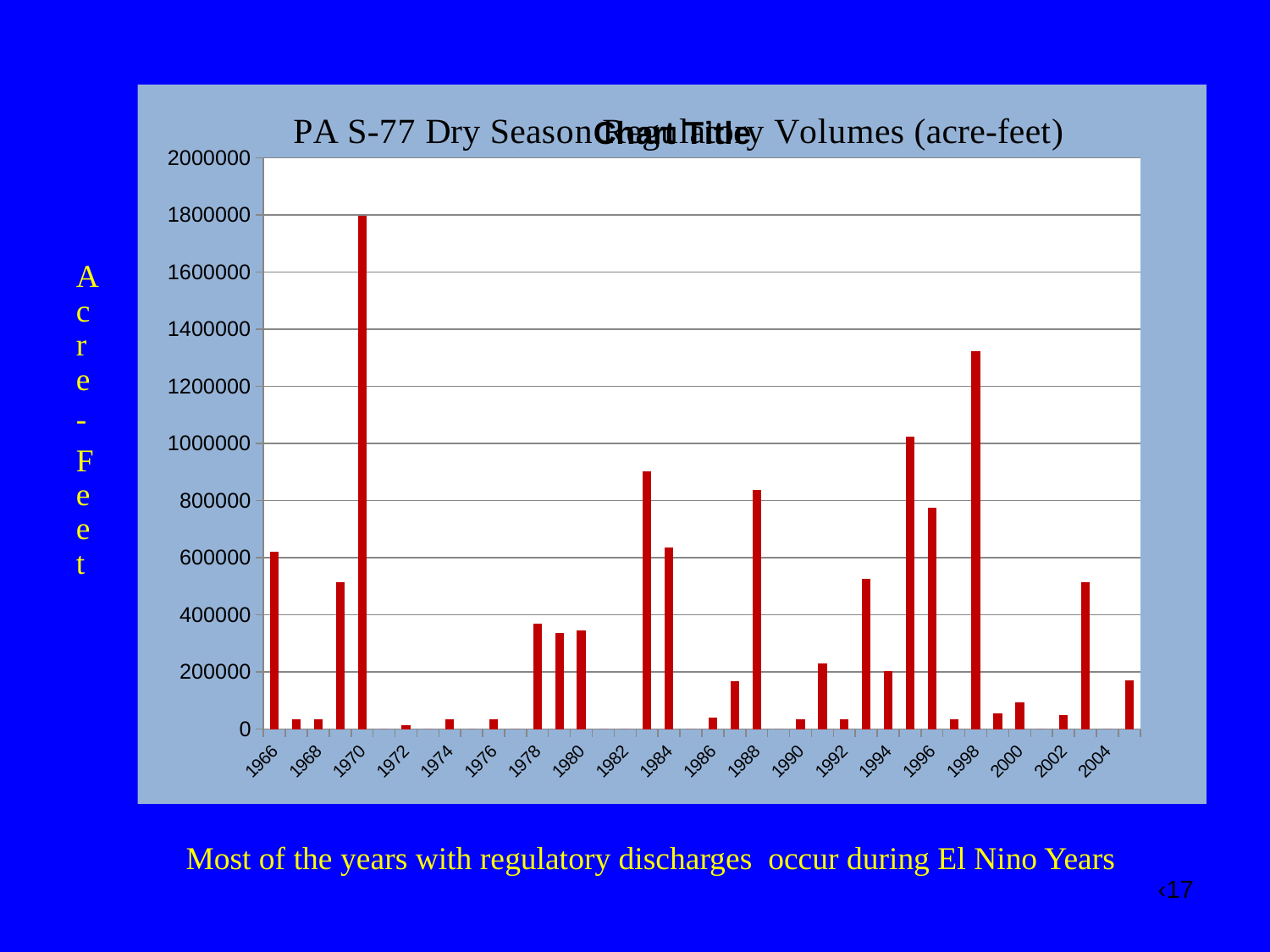

### Chart:

| Category |  |
|---|---|
| 1966 | 621466.8480500005 |
| 1967 | 34442.287399999994 |
| 1968 | 34442.287399999994 |
| 1969 | 514969.16274999984 |
| 1970 | 1796160.8051999998 |
| 1971 | 0.0 |
| 1972 | 14007.080300000001 |
| 1973 | 0.0 |
| 1974 | 34442.287399999994 |
| 1975 | 0.0 |
| 1976 | 34031.90125 |
| 1977 | 0.0 |
| 1978 | 367953.5312000001 |
| 1979 | 336830.036 |
| 1980 | 344807.87135000003 |
| 1981 | 0.0 |
| 1982 | 0.0 |
| 1983 | 901594.56955 |
| 1984 | 636605.71345 |
| 1985 | 0.0 |
| 1986 | 39342.722499999996 |
| 1987 | 167722.7765 |
| 1988 | 838338.9694000004 |
| 1989 | 0.0 |
| 1990 | 34442.287399999994 |
| 1991 | 231321.32379999993 |
| 1992 | 34442.287399999994 |
| 1993 | 525429.9434000005 |
| 1994 | 203973.42085 |
| 1995 | 1025435.7804999996 |
| 1996 | 775321.5876000001 |
| 1997 | 34442.287399999994 |
| 1998 | 1323896.00075 |
| 1999 | 56285.97785 |
| 2000 | 95110.41179999997 |
| 2001 | 0.0 |
| 2002 | 49501.81280000003 |
| 2003 | 514535.17294999986 |
| 2004 | 0.0 |
| 2005 | 171897.44895000008 |
Acre
-
Feet
Most of the years with regulatory discharges  occur during El Nino Years
‹17